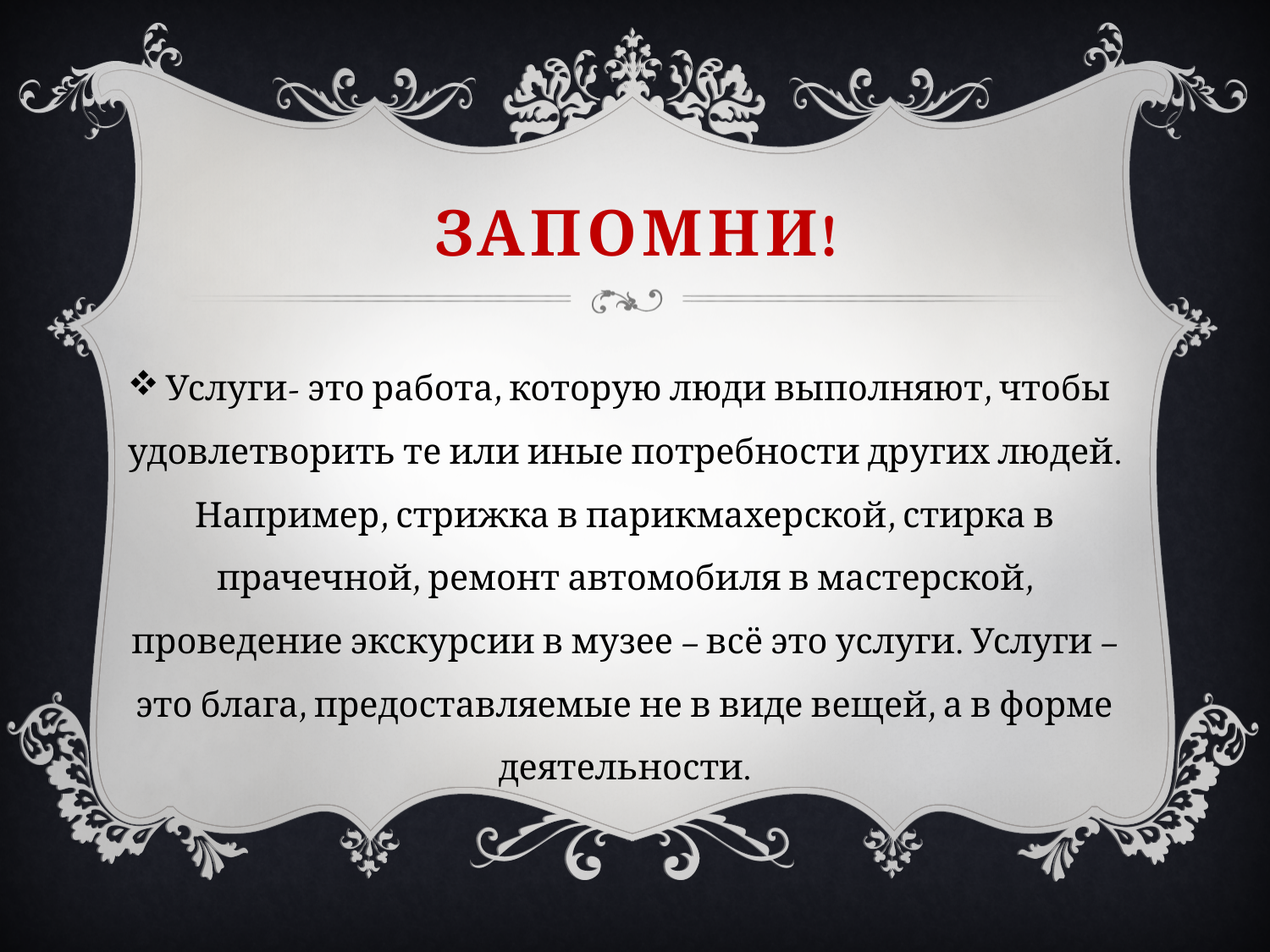

# Запомни!
Услуги- это работа, которую люди выполняют, чтобы удовлетворить те или иные потребности других людей. Например, стрижка в парикмахерской, стирка в прачечной, ремонт автомобиля в мастерской, проведение экскурсии в музее – всё это услуги. Услуги – это блага, предоставляемые не в виде вещей, а в форме деятельности.